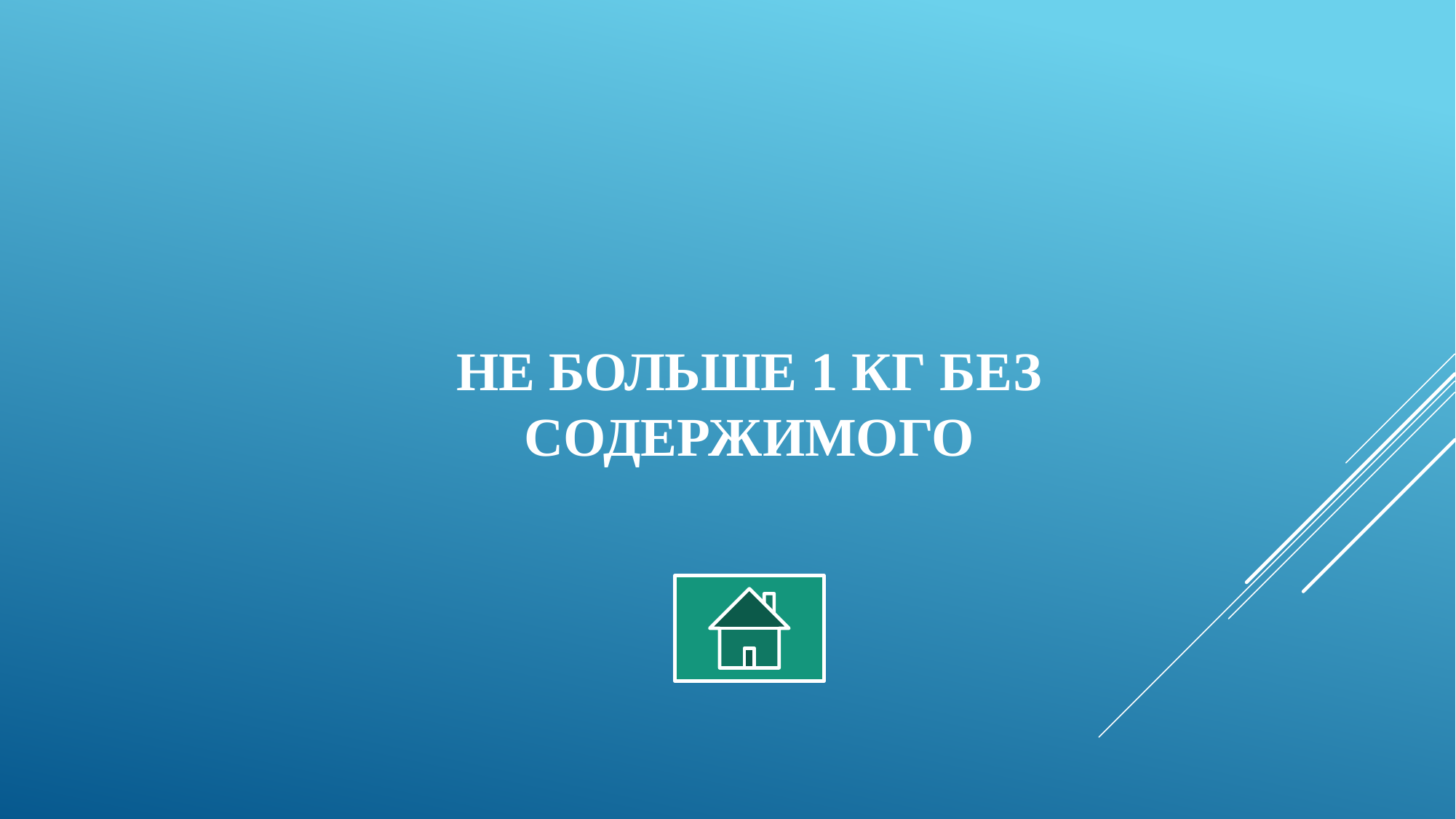

# Не больше 1 кг без содержимого